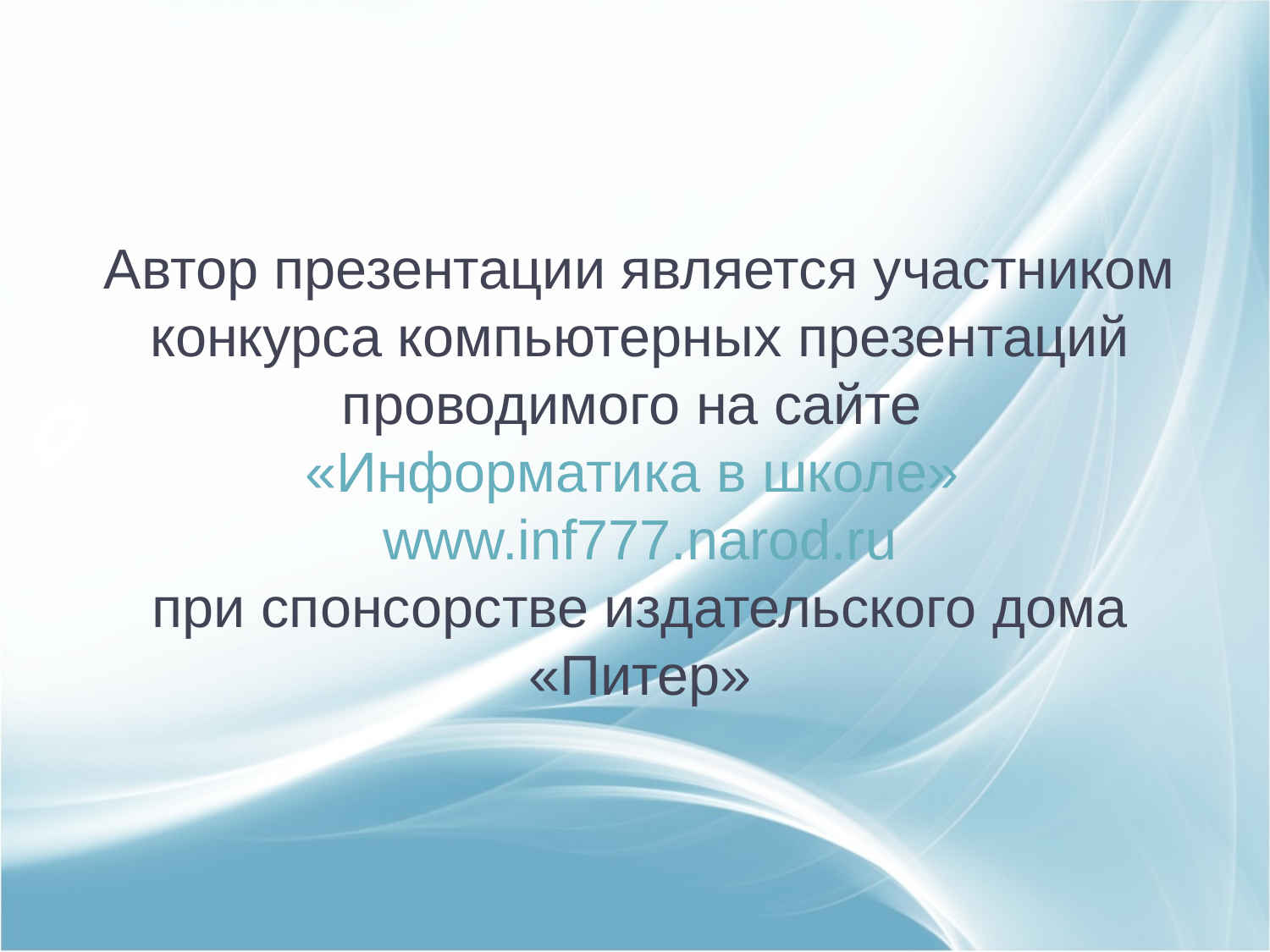

Автор презентации является участником конкурса компьютерных презентаций проводимого на сайте
«Информатика в школе»
www.inf777.narod.ru
при спонсорстве издательского дома «Питер»